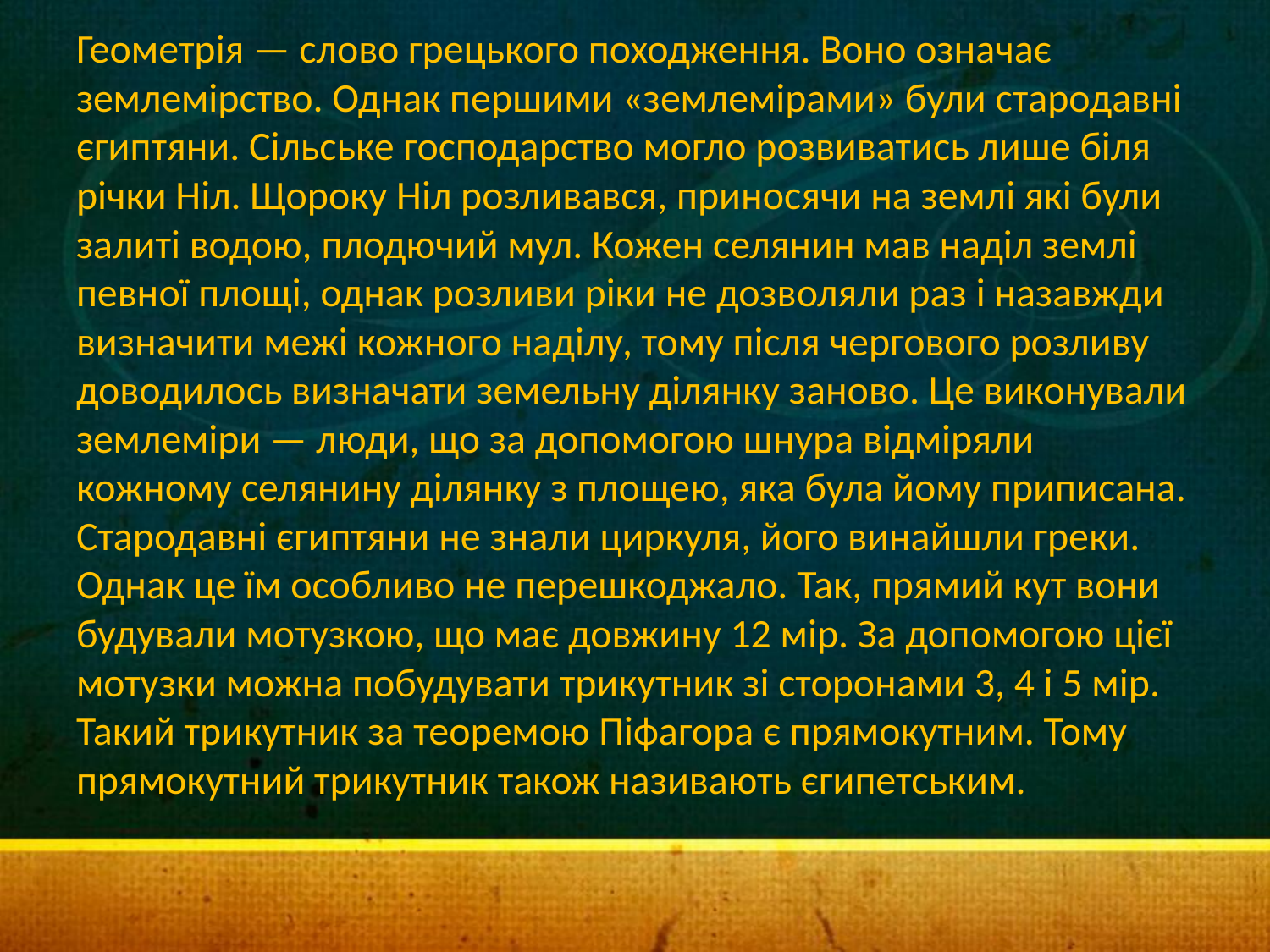

Геометрія — слово грецького походження. Воно означає землемірство. Однак першими «землемірами» були стародавні єгиптяни. Сільське господарство могло розвиватись лише біля річки Ніл. Щороку Ніл розливався, приносячи на землі які були залиті водою, плодючий мул. Кожен селянин мав наділ землі певної площі, однак розливи ріки не дозволяли раз і назавжди визначити межі кожного наділу, тому після чергового розливу доводилось визначати земельну ділянку заново. Це виконували землеміри — люди, що за допомогою шнура відміряли кожному селянину ділянку з площею, яка була йому приписана. Стародавні єгиптяни не знали циркуля, його винайшли греки. Однак це їм особливо не перешкоджало. Так, прямий кут вони будували мотузкою, що має довжину 12 мір. За допомогою цієї мотузки можна побудувати трикутник зі сторонами 3, 4 і 5 мір. Такий трикутник за теоремою Піфагора є прямокутним. Тому прямокутний трикутник також називають єгипетським.